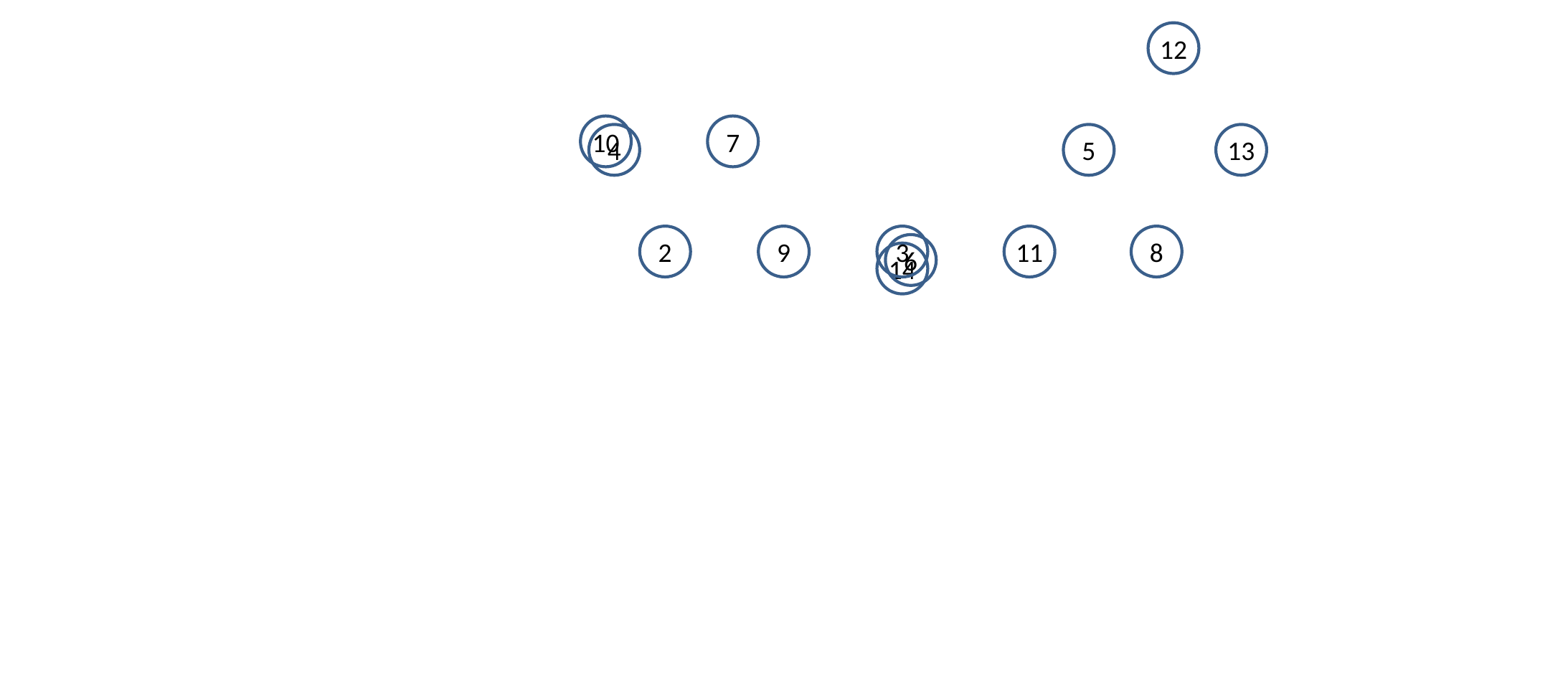

12
10
7
4
5
13
2
9
3
11
8
6
14